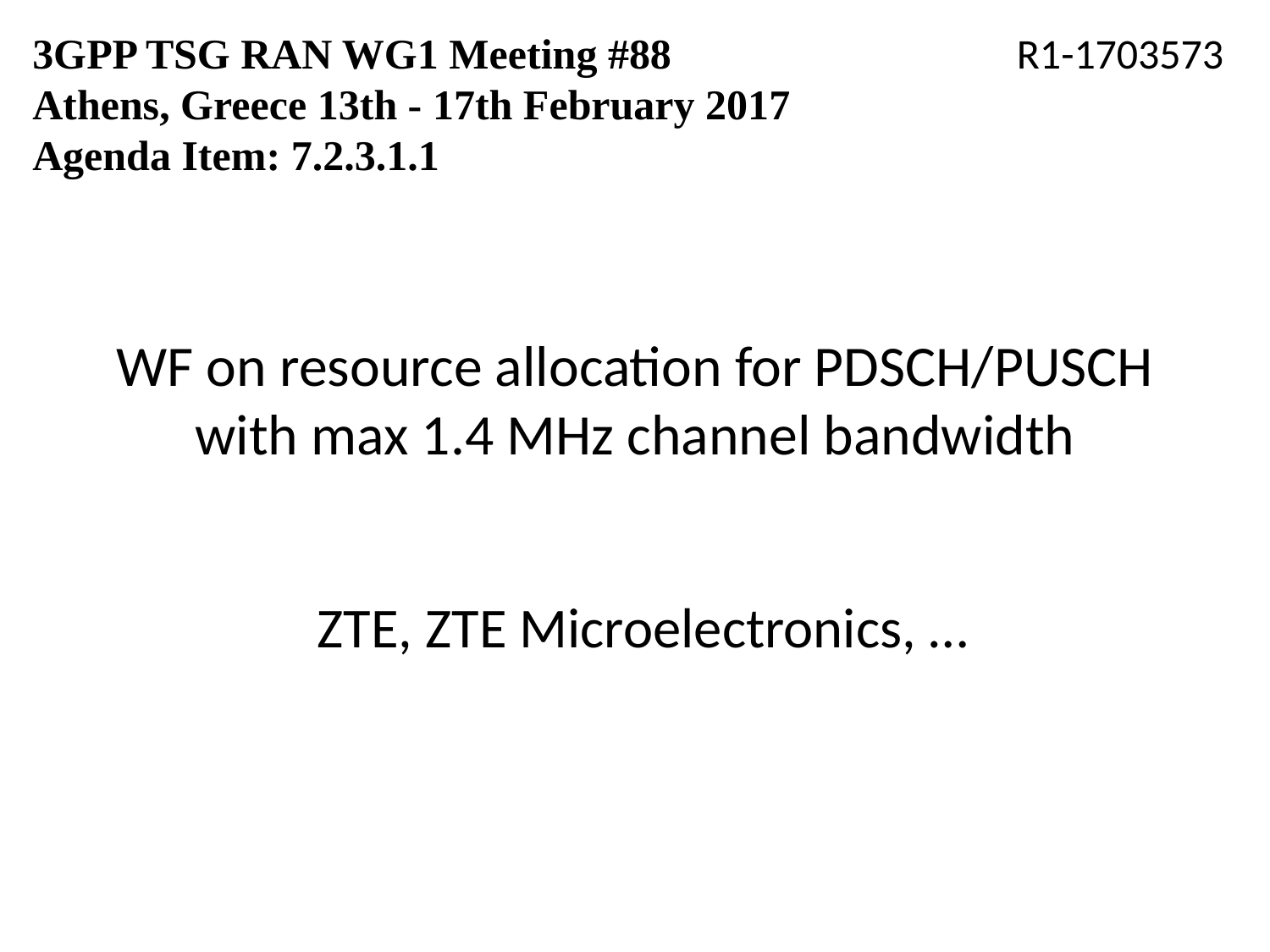

3GPP TSG RAN WG1 Meeting #88		         R1-1703573
Athens, Greece 13th - 17th February 2017
Agenda Item: 7.2.3.1.1

# WF on resource allocation for PDSCH/PUSCH with max 1.4 MHz channel bandwidth
ZTE, ZTE Microelectronics, …